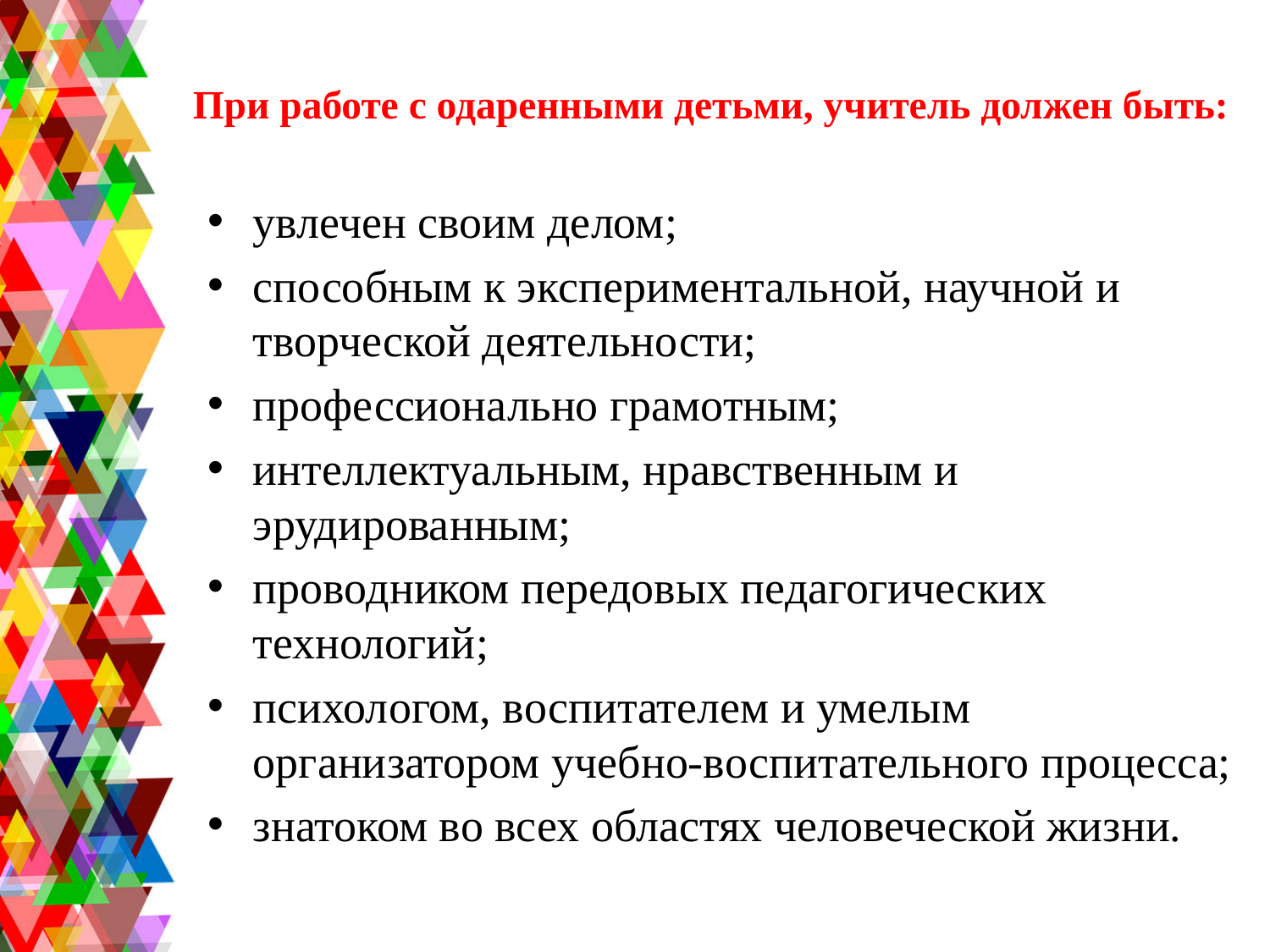

# При работе с одаренными детьми, учитель должен быть:
увлечен своим делом;
способным к экспериментальной, научной и творческой деятельности;
профессионально грамотным;
интеллектуальным, нравственным и эрудированным;
проводником передовых педагогических технологий;
психологом, воспитателем и умелым организатором учебно-воспитательного процесса;
знатоком во всех областях человеческой жизни.